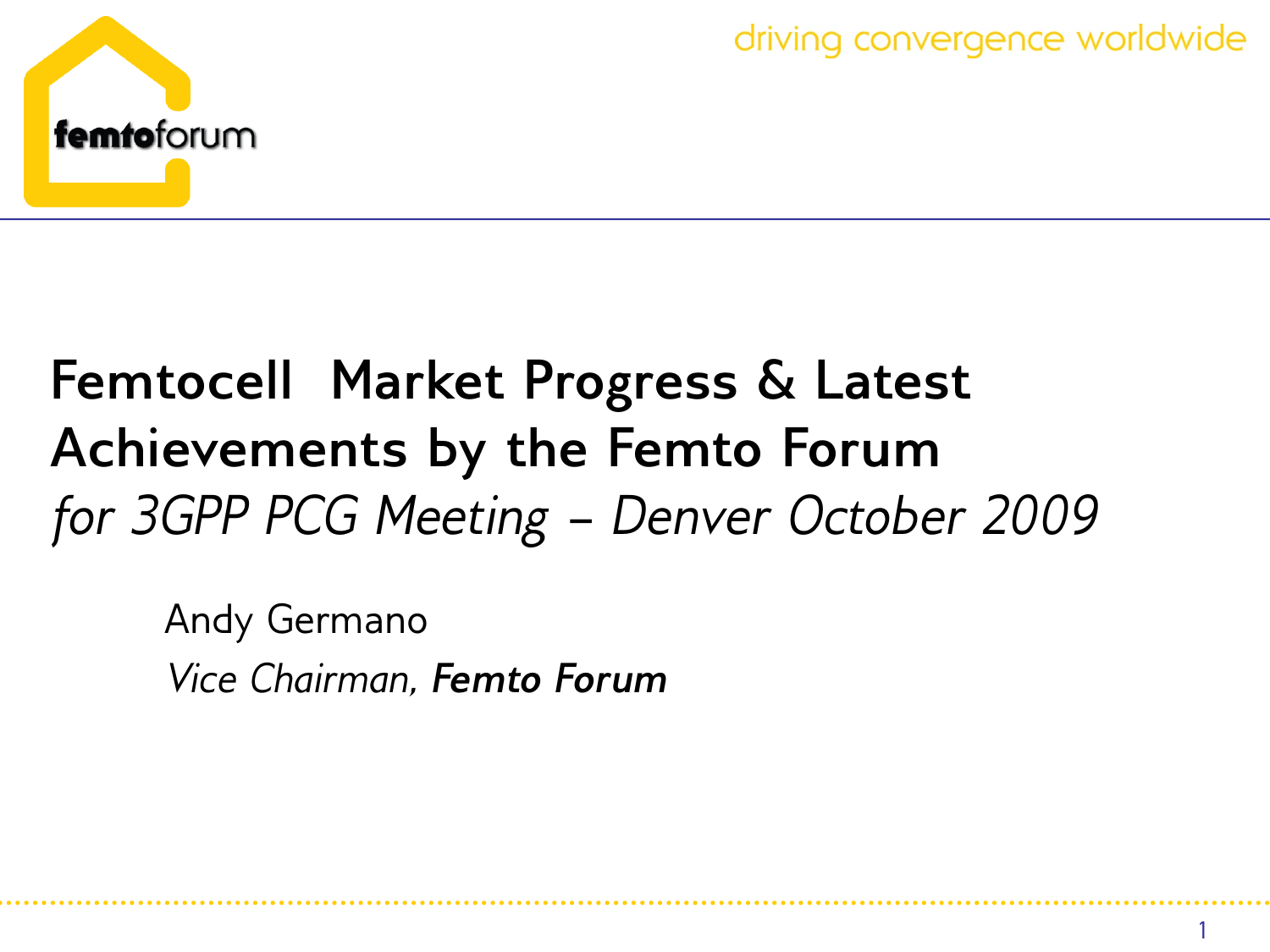

# Femtocell  Market Progress & Latest Achievements by the Femto Forum for 3GPP PCG Meeting – Denver October 2009
Andy Germano
Vice Chairman, Femto Forum

1